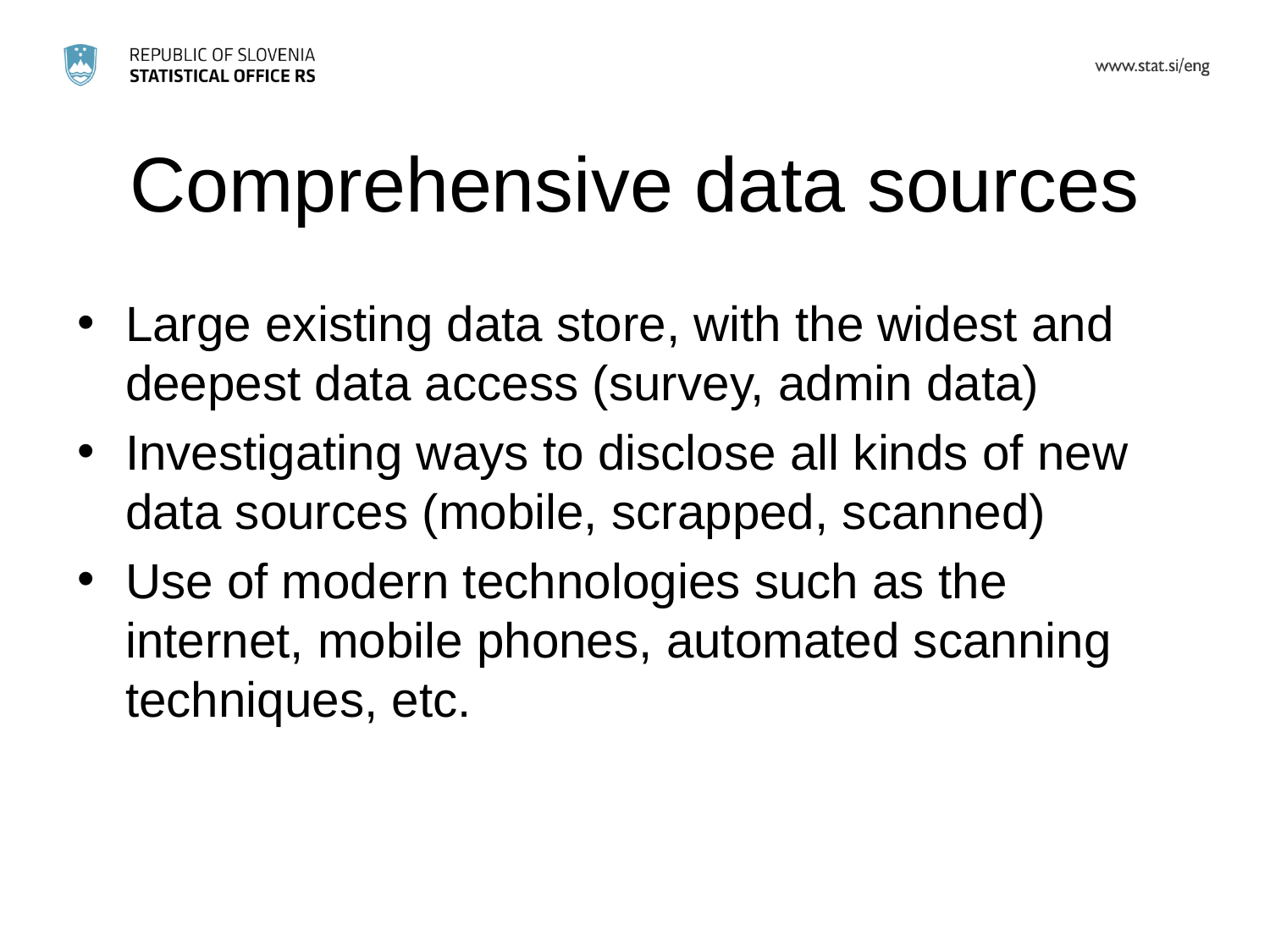

# Comprehensive data sources
Large existing data store, with the widest and deepest data access (survey, admin data)
Investigating ways to disclose all kinds of new data sources (mobile, scrapped, scanned)
Use of modern technologies such as the internet, mobile phones, automated scanning techniques, etc.